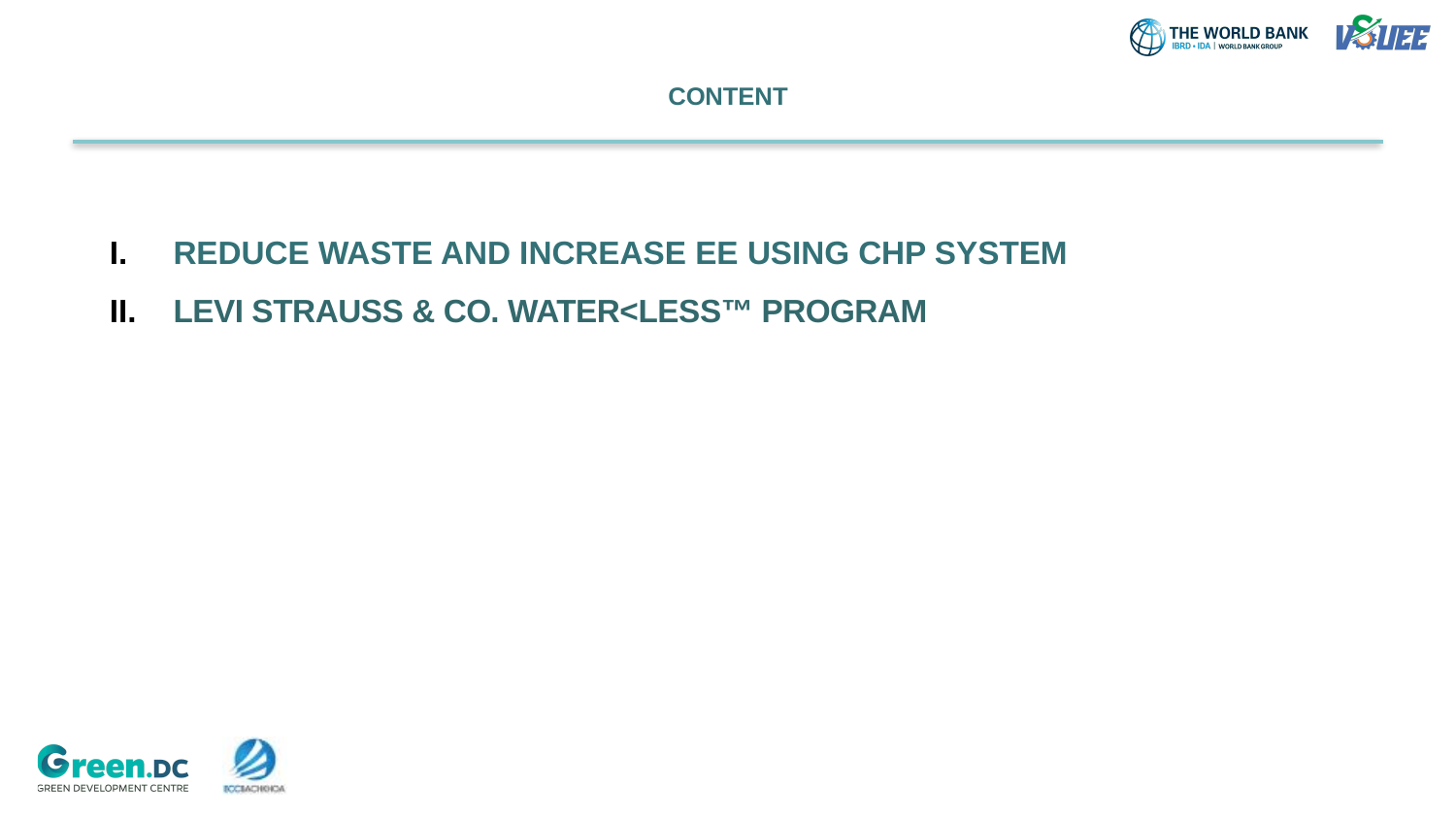

# CONTENT
REDUCE WASTE AND INCREASE EE USING CHP SYSTEM
LEVI STRAUSS & CO. WATER<LESS™ PROGRAM